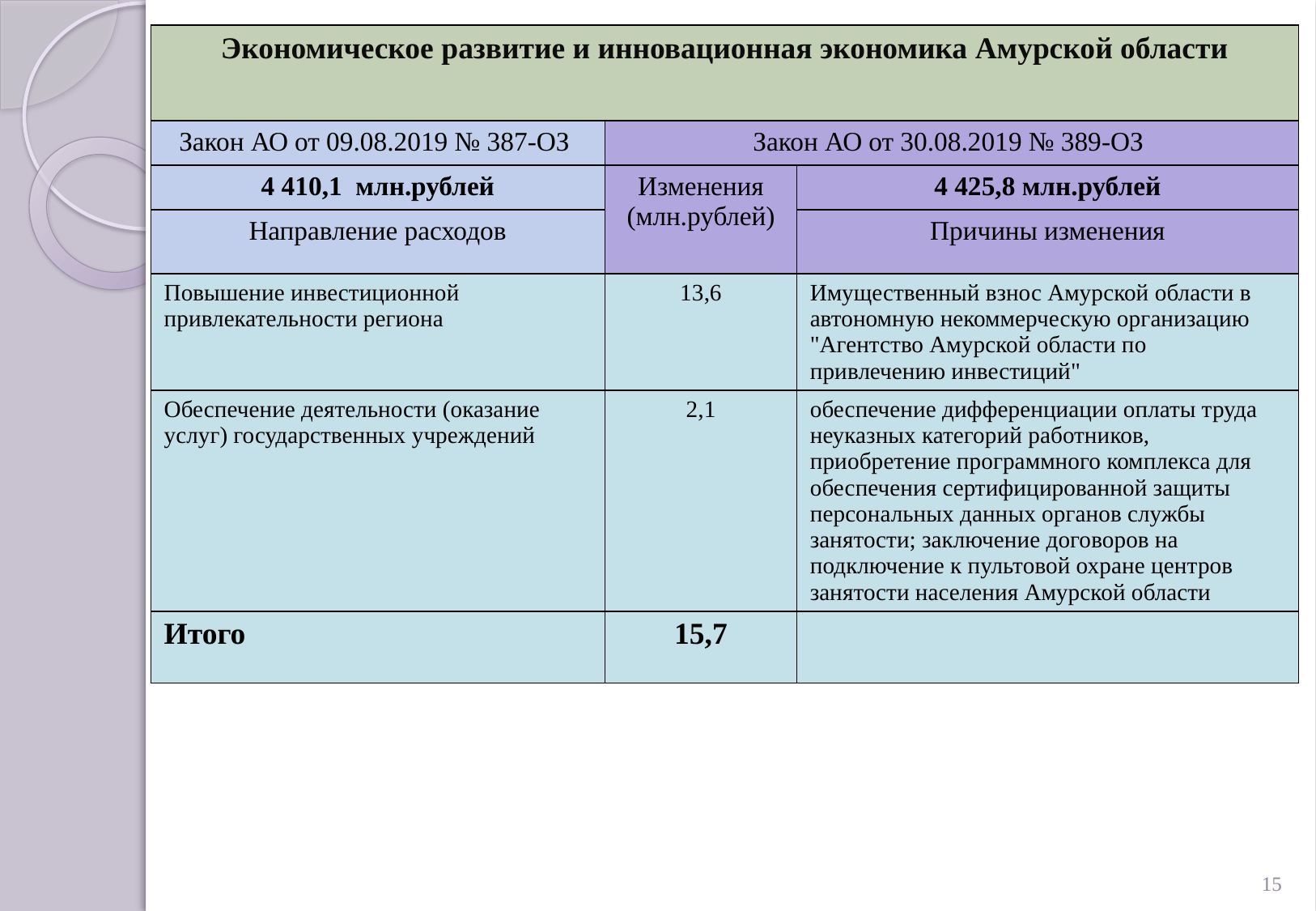

| Экономическое развитие и инновационная экономика Амурской области |  |  |
| --- | --- | --- |
| Закон АО от 09.08.2019 № 387-ОЗ | Закон АО от 30.08.2019 № 389-ОЗ |  |
| 4 410,1 млн.рублей | Изменения (млн.рублей) | 4 425,8 млн.рублей |
| Направление расходов |  | Причины изменения |
| Повышение инвестиционной привлекательности региона | 13,6 | Имущественный взнос Амурской области в автономную некоммерческую организацию "Агентство Амурской области по привлечению инвестиций" |
| Обеспечение деятельности (оказание услуг) государственных учреждений | 2,1 | обеспечение дифференциации оплаты труда неуказных категорий работников, приобретение программного комплекса для обеспечения сертифицированной защиты персональных данных органов службы занятости; заключение договоров на подключение к пультовой охране центров занятости населения Амурской области |
| Итого | 15,7 |  |
15